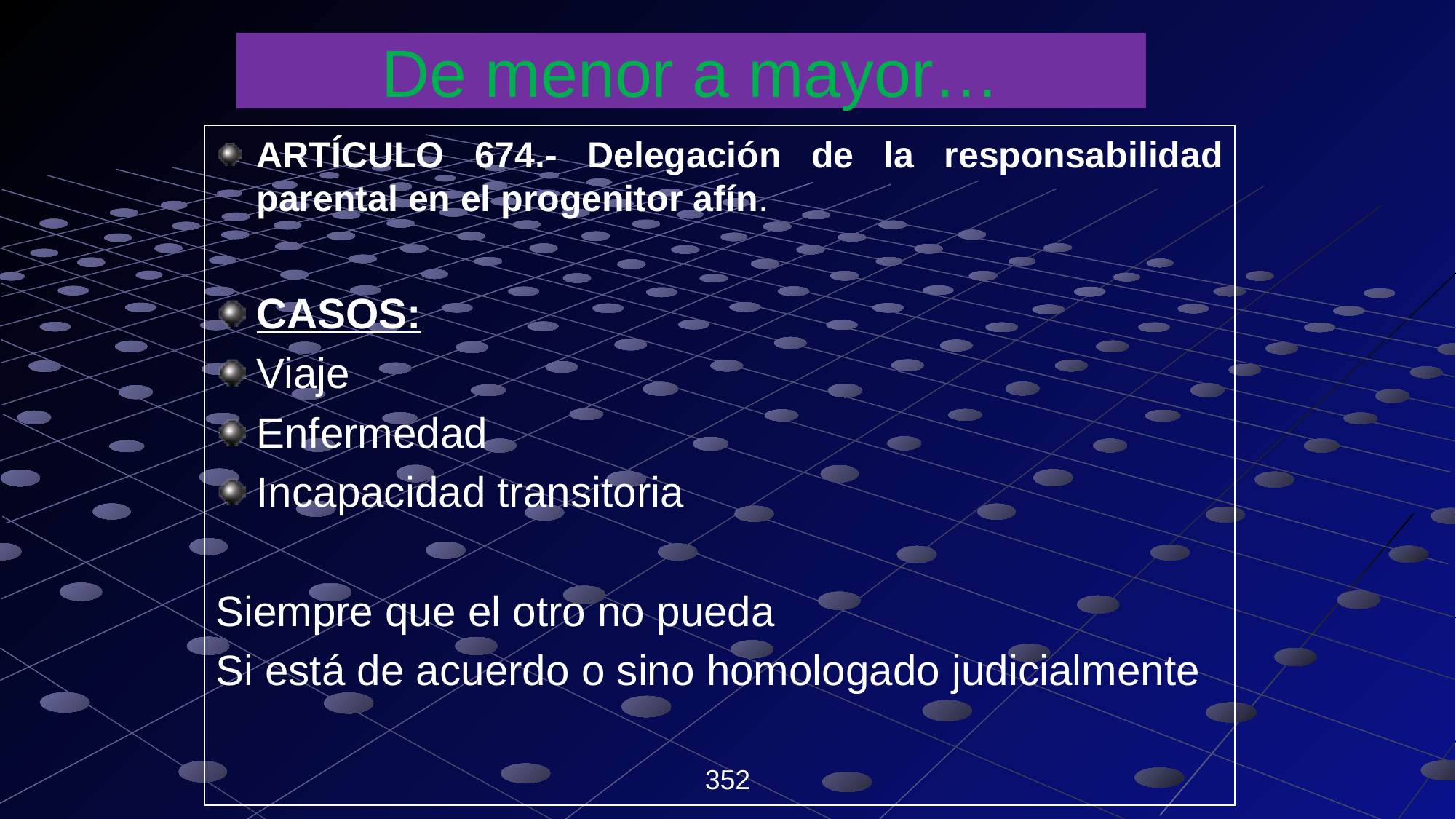

# De menor a mayor…
ARTÍCULO 674.- Delegación de la responsabilidad parental en el progenitor afín.

CASOS:
Viaje
Enfermedad
Incapacidad transitoria

Siempre que el otro no pueda
Si está de acuerdo o sino homologado judicialmente
352